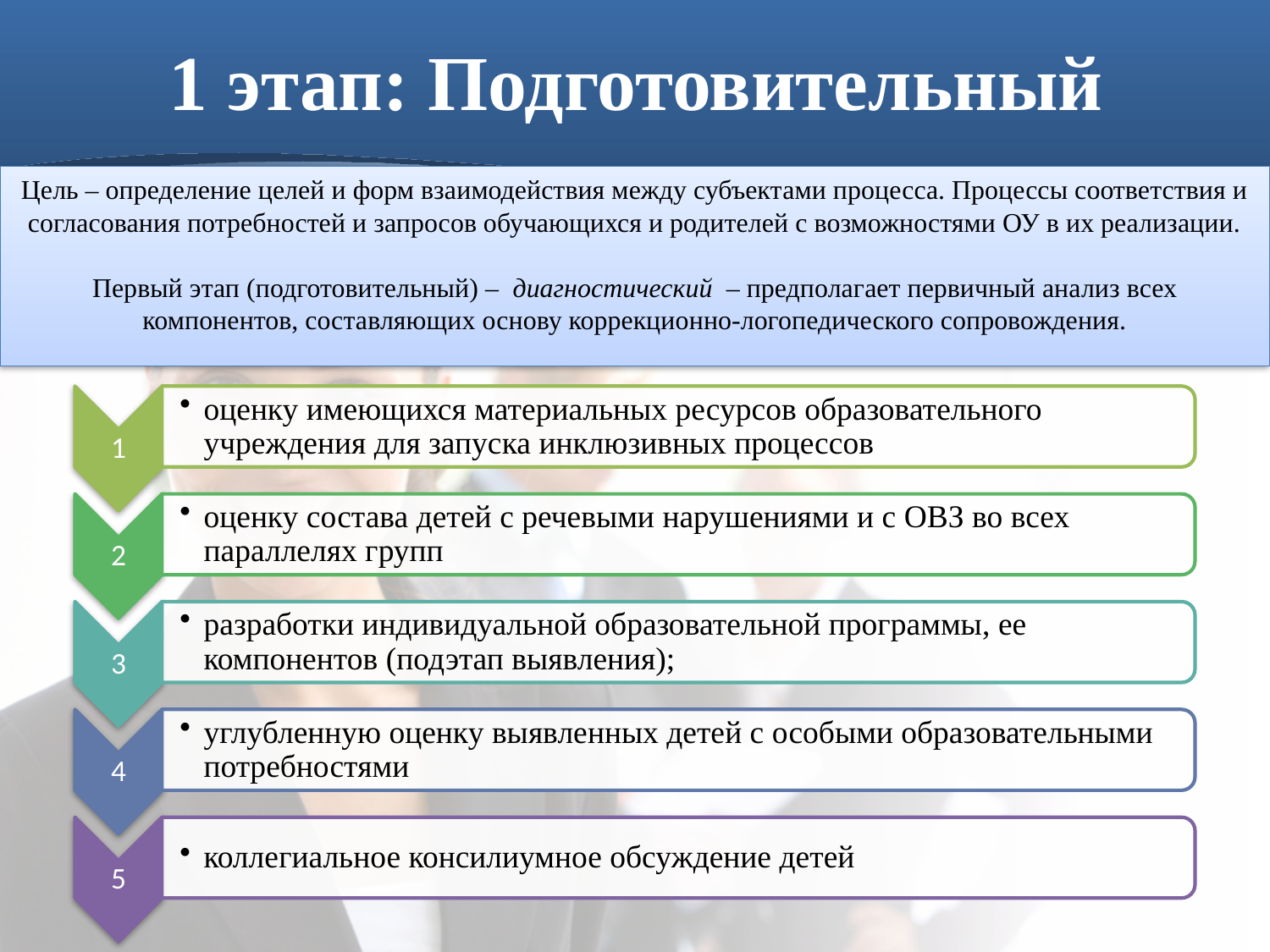

# 1 этап: Подготовительный
Цель – определение целей и форм взаимодействия между субъектами процесса. Процессы соответствия и согласования потребностей и запросов обучающихся и родителей с возможностями ОУ в их реализации.

Первый этап (подготовительный) –  диагностический  – предполагает первичный анализ всех компонентов, составляющих основу коррекционно-логопедического сопровождения.
1
оценку имеющихся материальных ресурсов образовательного учреждения для запуска инклюзивных процессов
2
оценку состава детей с речевыми нарушениями и с ОВЗ во всех параллелях групп
3
разработки индивидуальной образовательной программы, ее компонентов (подэтап выявления);
4
углубленную оценку выявленных детей с особыми образовательными потребностями
5
коллегиальное консилиумное обсуждение детей